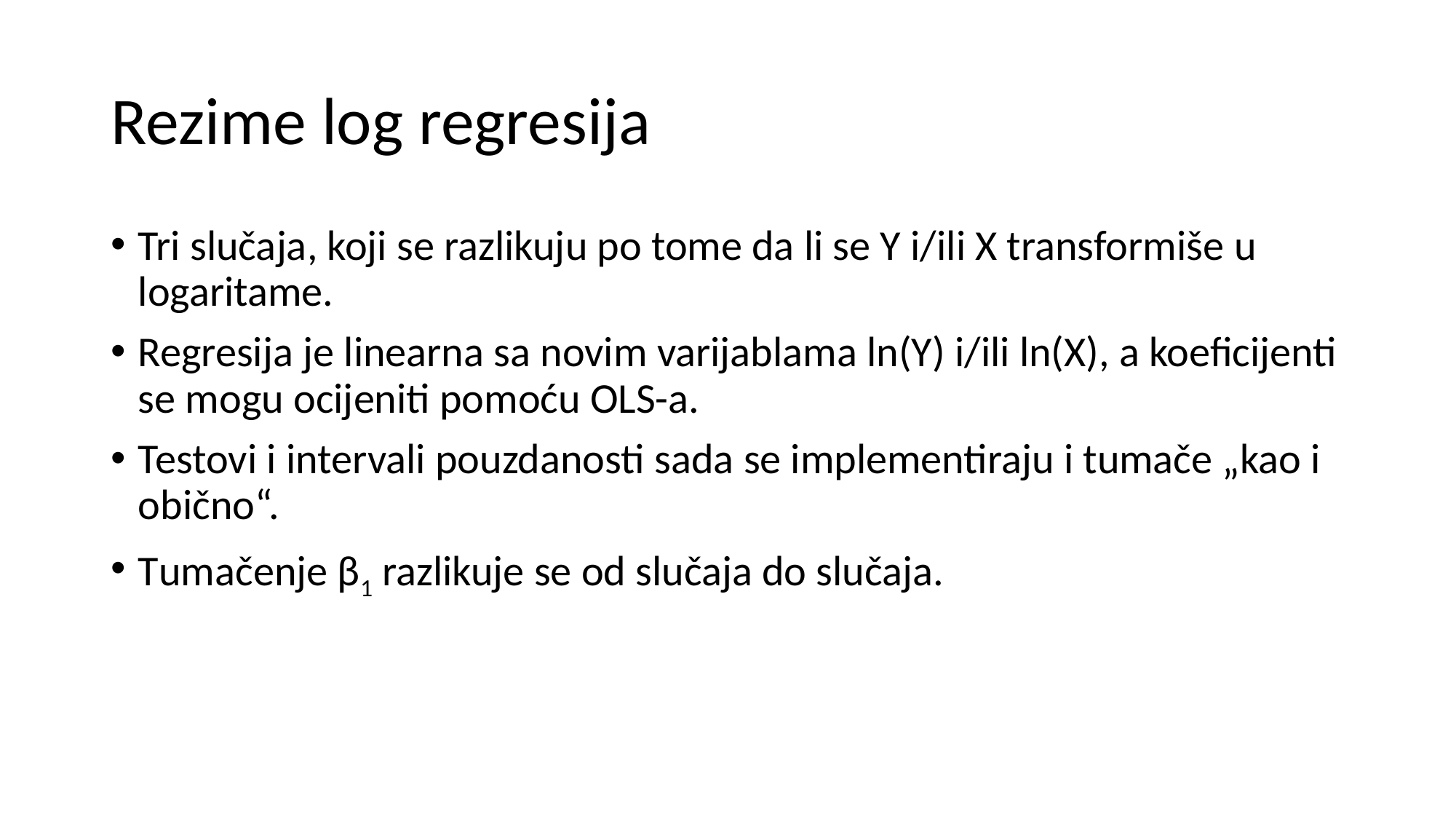

# Rezime log regresija
Tri slučaja, koji se razlikuju po tome da li se Y i/ili X transformiše u logaritame.
Regresija je linearna sa novim varijablama ln(Y) i/ili ln(X), a koeficijenti se mogu ocijeniti pomoću OLS-a.
Testovi i intervali pouzdanosti sada se implementiraju i tumače „kao i obično“.
Tumačenje β1 razlikuje se od slučaja do slučaja.